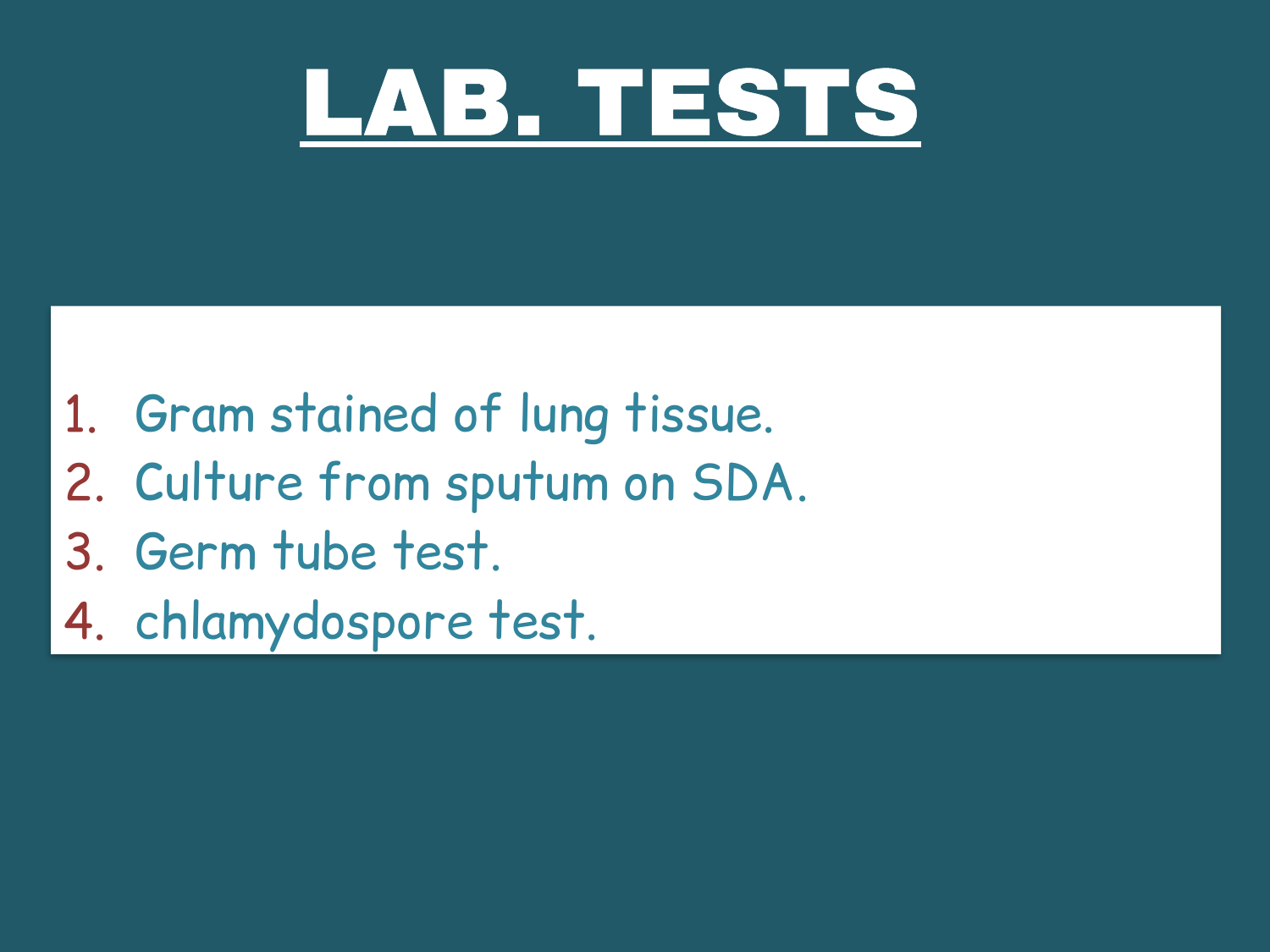

LAB. TESTS

Gram stained of lung tissue.
Culture from sputum on SDA.
Germ tube test.
chlamydospore test.